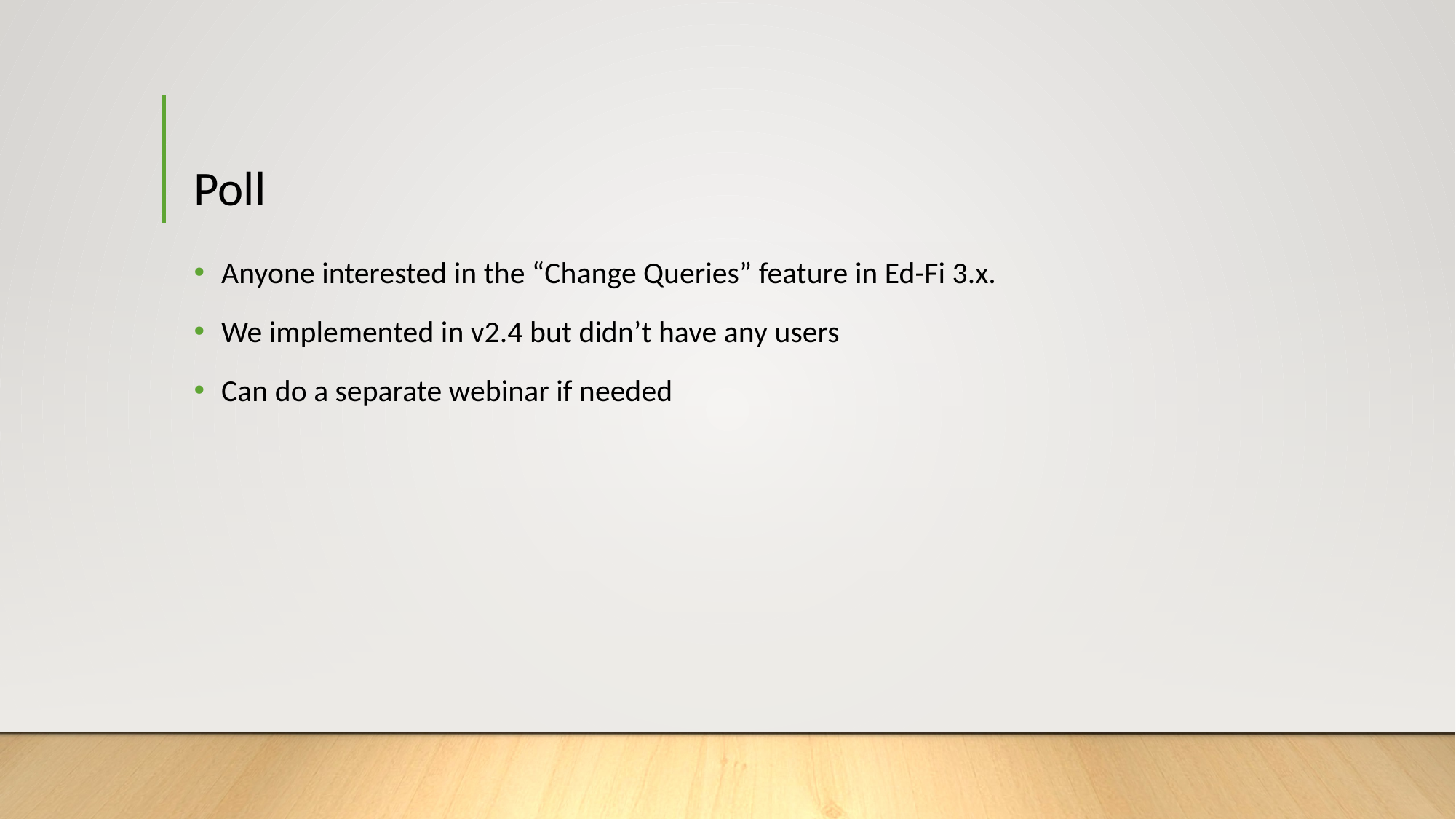

# Poll
Anyone interested in the “Change Queries” feature in Ed-Fi 3.x.
We implemented in v2.4 but didn’t have any users
Can do a separate webinar if needed